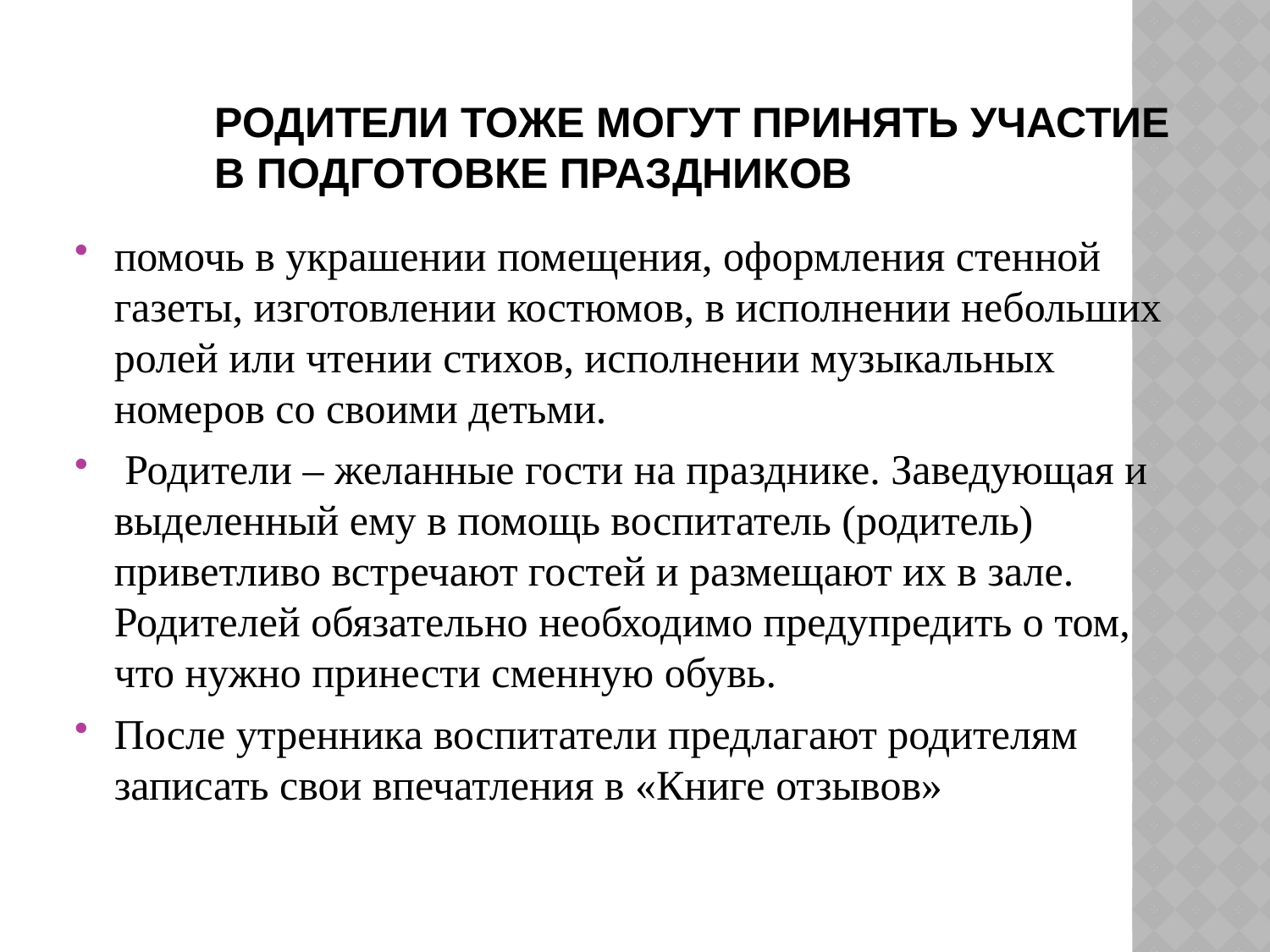

# Родители тоже могут принять участие в подготовке праздников
помочь в украшении помещения, оформления стенной газеты, изготовлении костюмов, в исполнении небольших ролей или чтении стихов, исполнении музыкальных номеров со своими детьми.
 Родители – желанные гости на празднике. Заведующая и выделенный ему в помощь воспитатель (родитель) приветливо встречают гостей и размещают их в зале. Родителей обязательно необходимо предупредить о том, что нужно принести сменную обувь.
После утренника воспитатели предлагают родителям записать свои впечатления в «Книге отзывов»